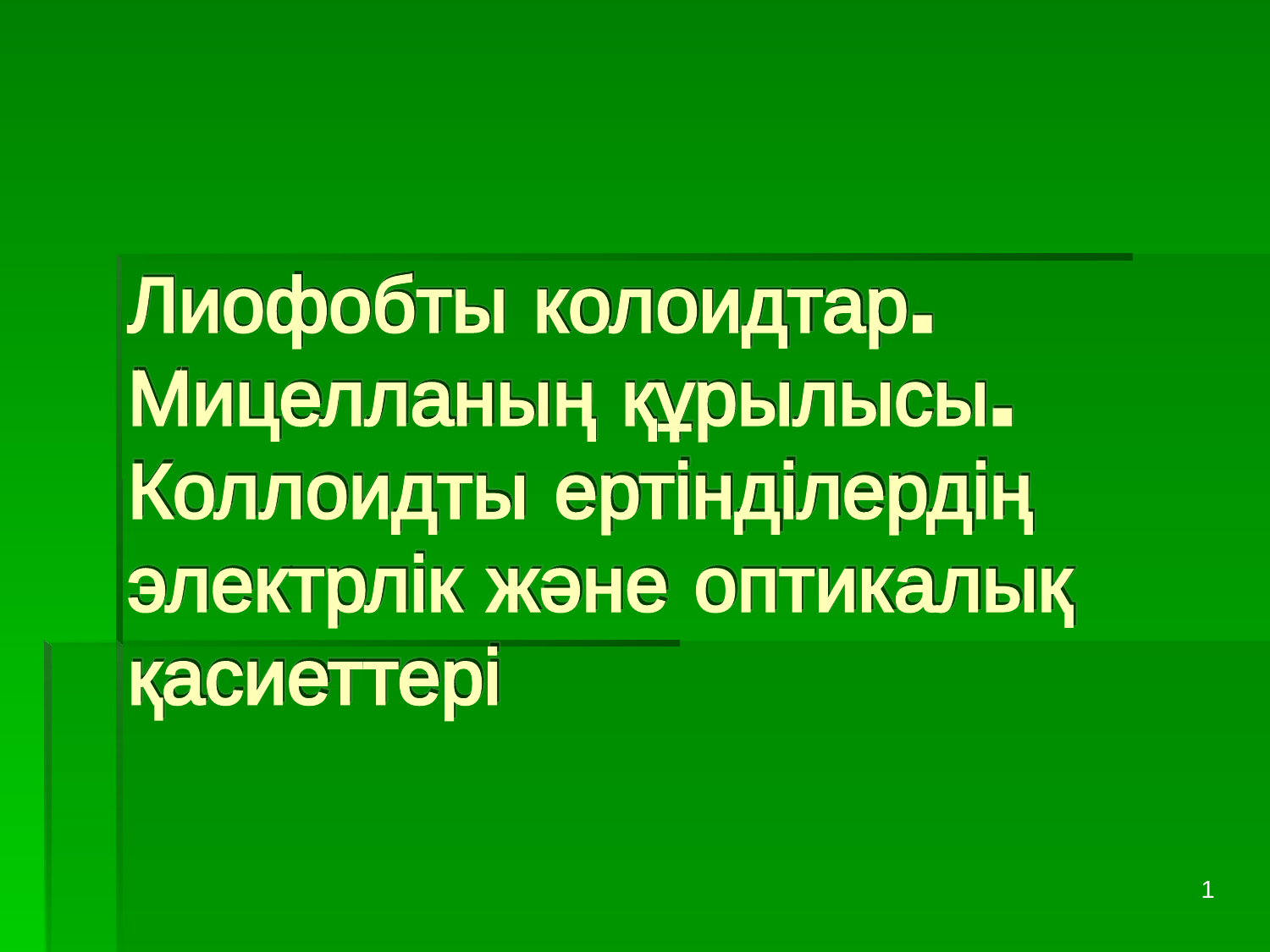

Лиофобты колоидтар. Мицелланың құрылысы. Коллоидты ертінділердің электрлік және оптикалық қасиеттері
1